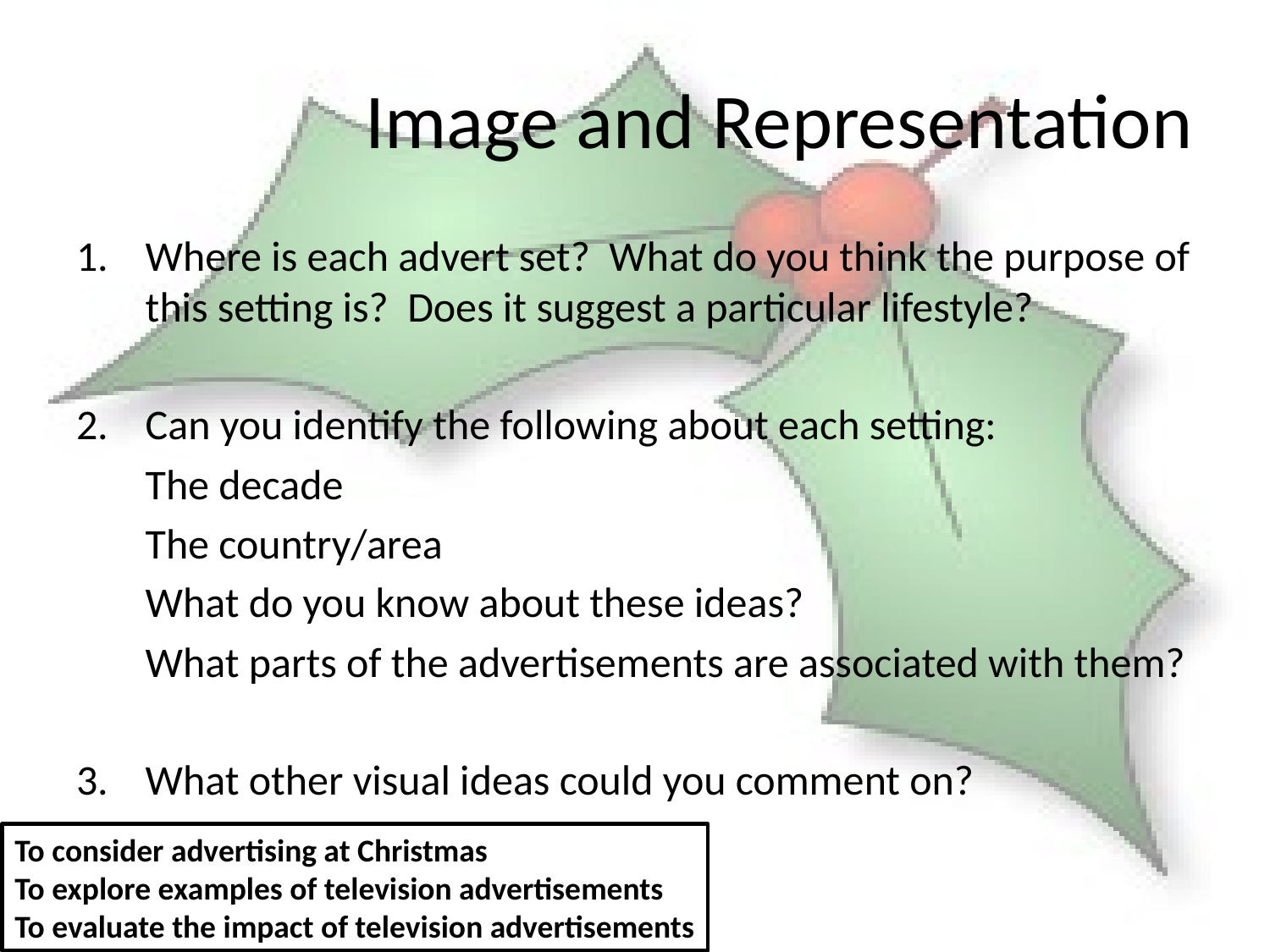

# Image and Representation
Where is each advert set?  What do you think the purpose of this setting is?  Does it suggest a particular lifestyle?

Can you identify the following about each setting:
	The decade
	The country/area
	What do you know about these ideas?
	What parts of the advertisements are associated with them?

3.	What other visual ideas could you comment on?

To consider advertising at Christmas
To explore examples of television advertisements
To evaluate the impact of television advertisements